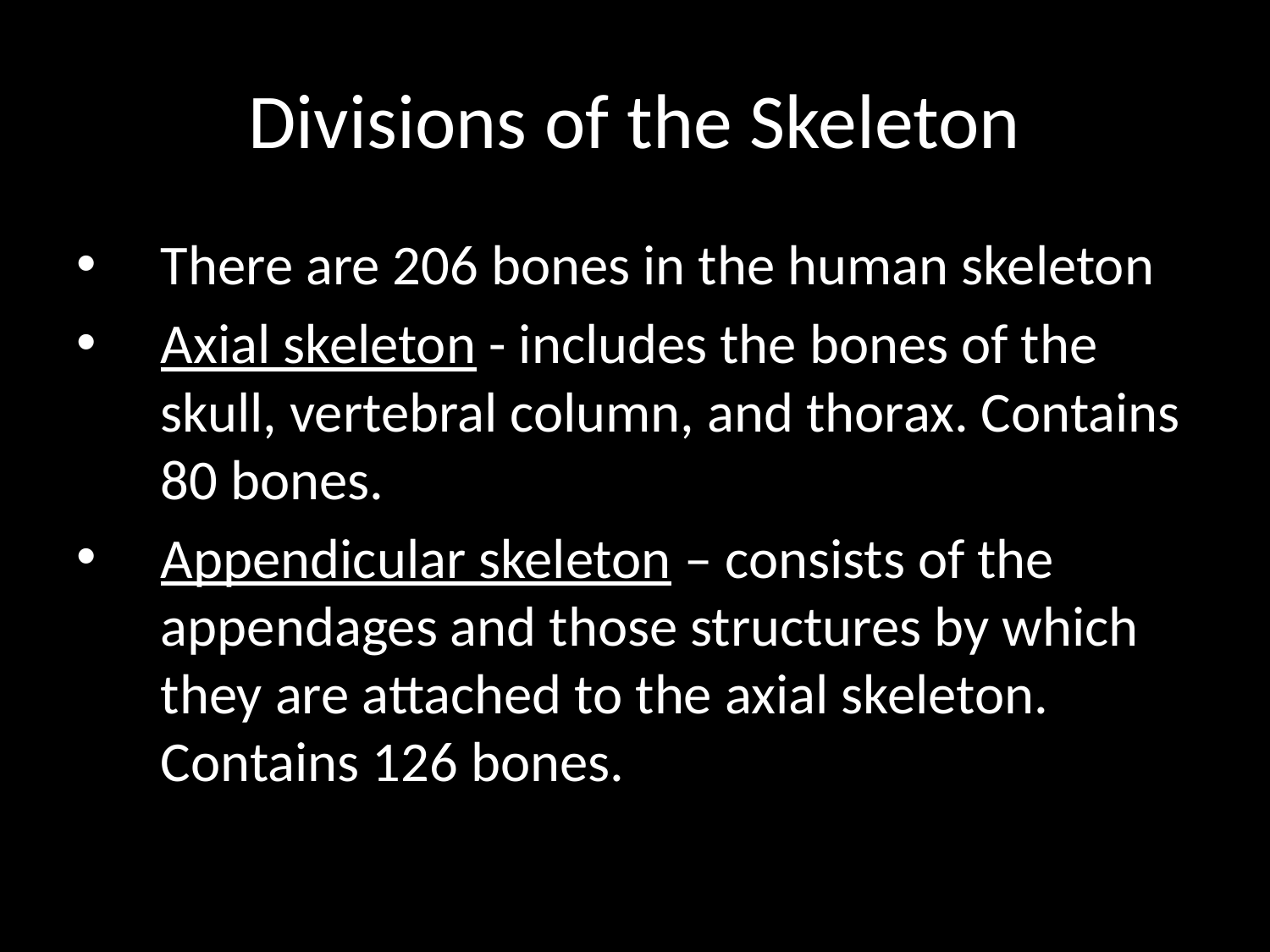

# Divisions of the Skeleton
There are 206 bones in the human skeleton
Axial skeleton - includes the bones of the skull, vertebral column, and thorax. Contains 80 bones.
Appendicular skeleton – consists of the appendages and those structures by which they are attached to the axial skeleton. Contains 126 bones.